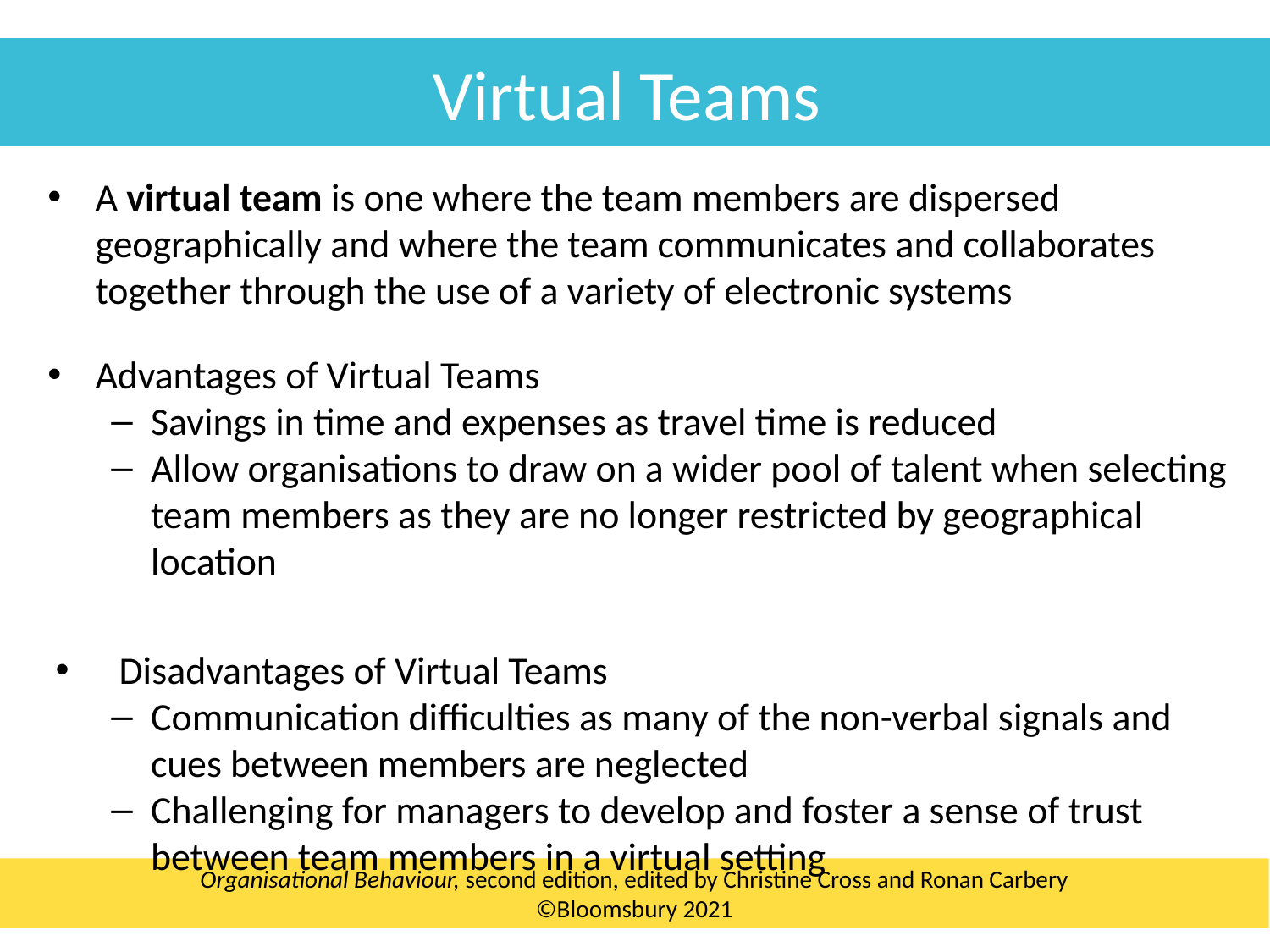

Virtual Teams
A virtual team is one where the team members are dispersed geographically and where the team communicates and collaborates together through the use of a variety of electronic systems

Advantages of Virtual Teams
Savings in time and expenses as travel time is reduced
Allow organisations to draw on a wider pool of talent when selecting team members as they are no longer restricted by geographical location

Disadvantages of Virtual Teams
Communication difficulties as many of the non-verbal signals and cues between members are neglected
Challenging for managers to develop and foster a sense of trust between team members in a virtual setting